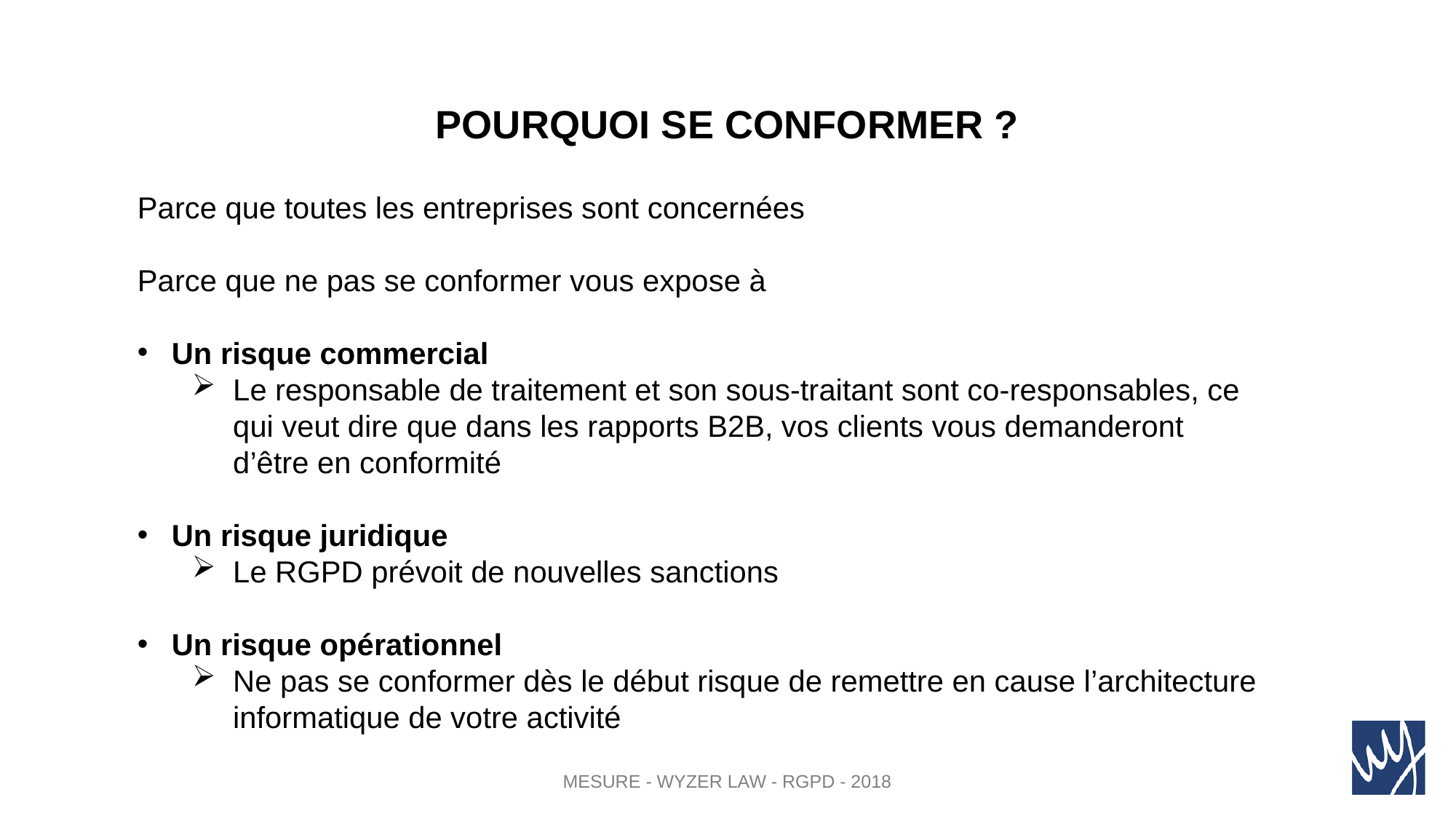

POURQUOI SE CONFORMER ?
Parce que toutes les entreprises sont concernées

Parce que ne pas se conformer vous expose à

Un risque commercial
Le responsable de traitement et son sous-traitant sont co-responsables, ce qui veut dire que dans les rapports B2B, vos clients vous demanderont d’être en conformité

Un risque juridique
Le RGPD prévoit de nouvelles sanctions

Un risque opérationnel
Ne pas se conformer dès le début risque de remettre en cause l’architecture informatique de votre activité

MESURE - WYZER LAW - RGPD - 2018